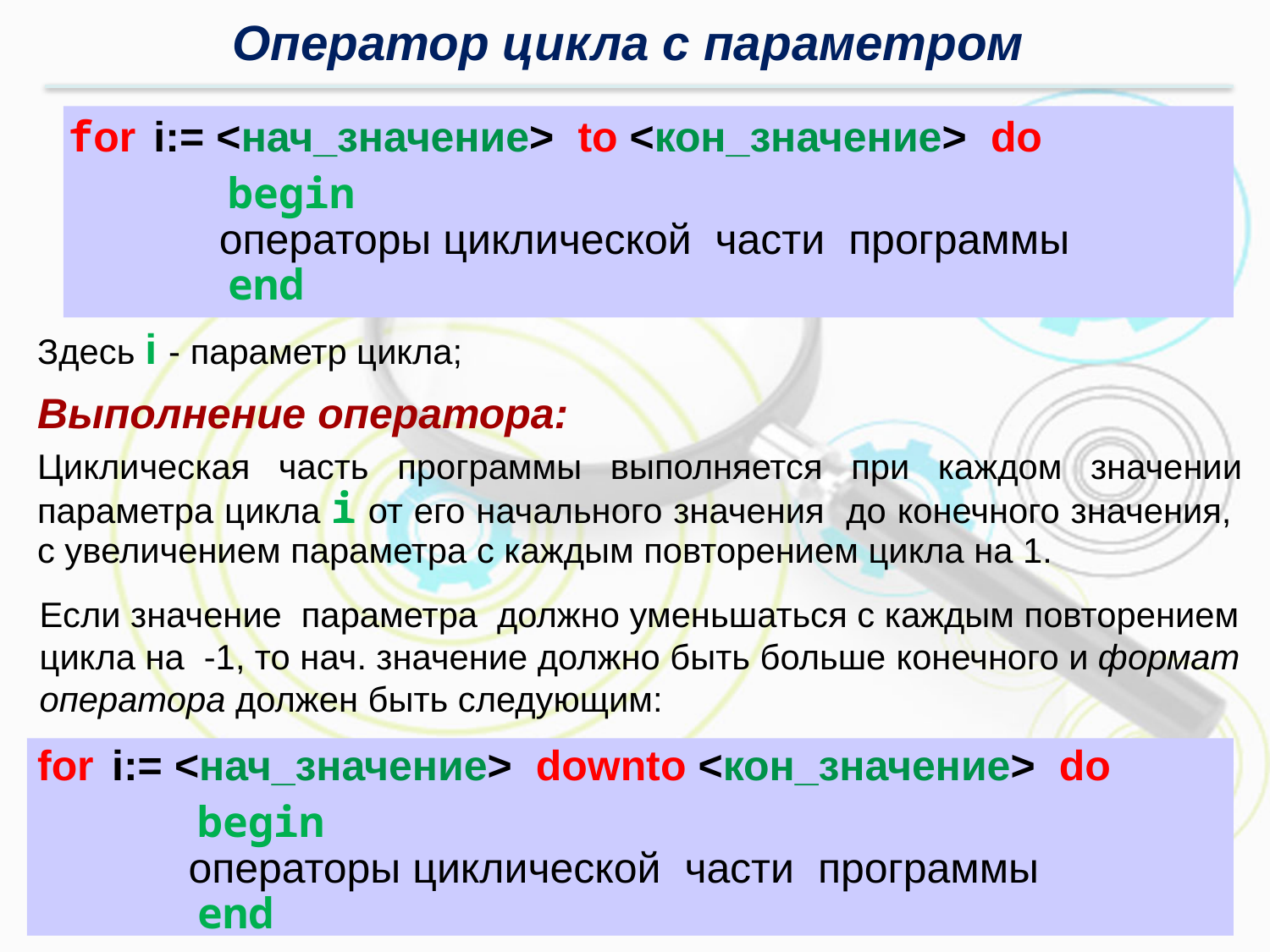

Оператор цикла с параметром

for  i:= <нач_значение>  to <кон_значение>  do
                  begin
                 операторы циклической  части  программы
                  end
Здесь i - параметр цикла;
Выполнение оператора:
Циклическая часть программы выполняется при каждом значении параметра цикла i от его начального значения  до конечного значения,  с увеличением параметра с каждым повторением цикла на 1.
Если значение  параметра  должно уменьшаться с каждым повторением цикла на  -1, то нач. значение должно быть больше конечного и формат оператора должен быть следующим:
for  i:= <нач_значение>  downto <кон_значение>  do
                  begin
                 операторы циклической  части  программы
                  end